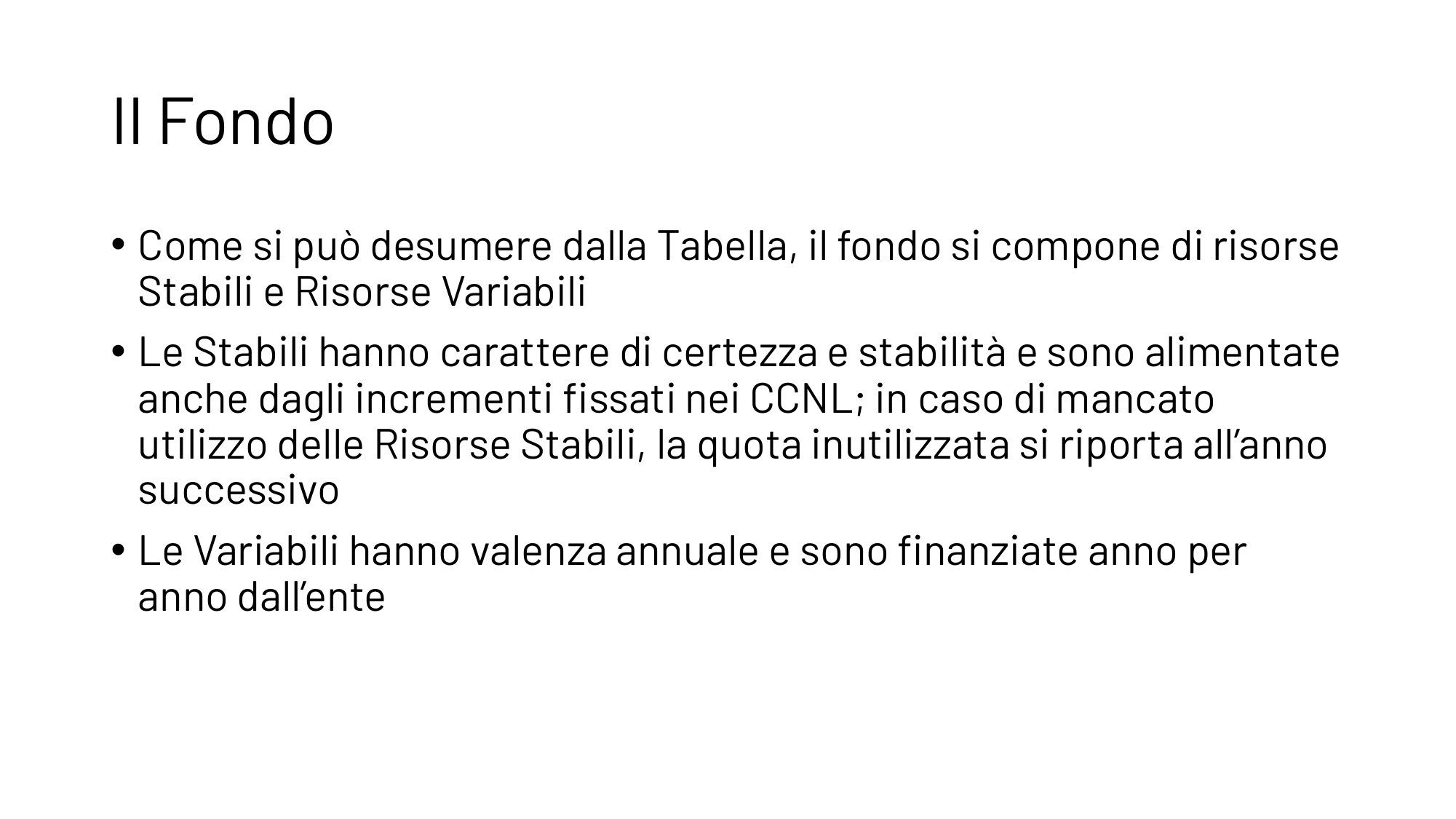

# Il Fondo
Come si può desumere dalla Tabella, il fondo si compone di risorse Stabili e Risorse Variabili
Le Stabili hanno carattere di certezza e stabilità e sono alimentate anche dagli incrementi fissati nei CCNL; in caso di mancato utilizzo delle Risorse Stabili, la quota inutilizzata si riporta all’anno successivo
Le Variabili hanno valenza annuale e sono finanziate anno per anno dall’ente